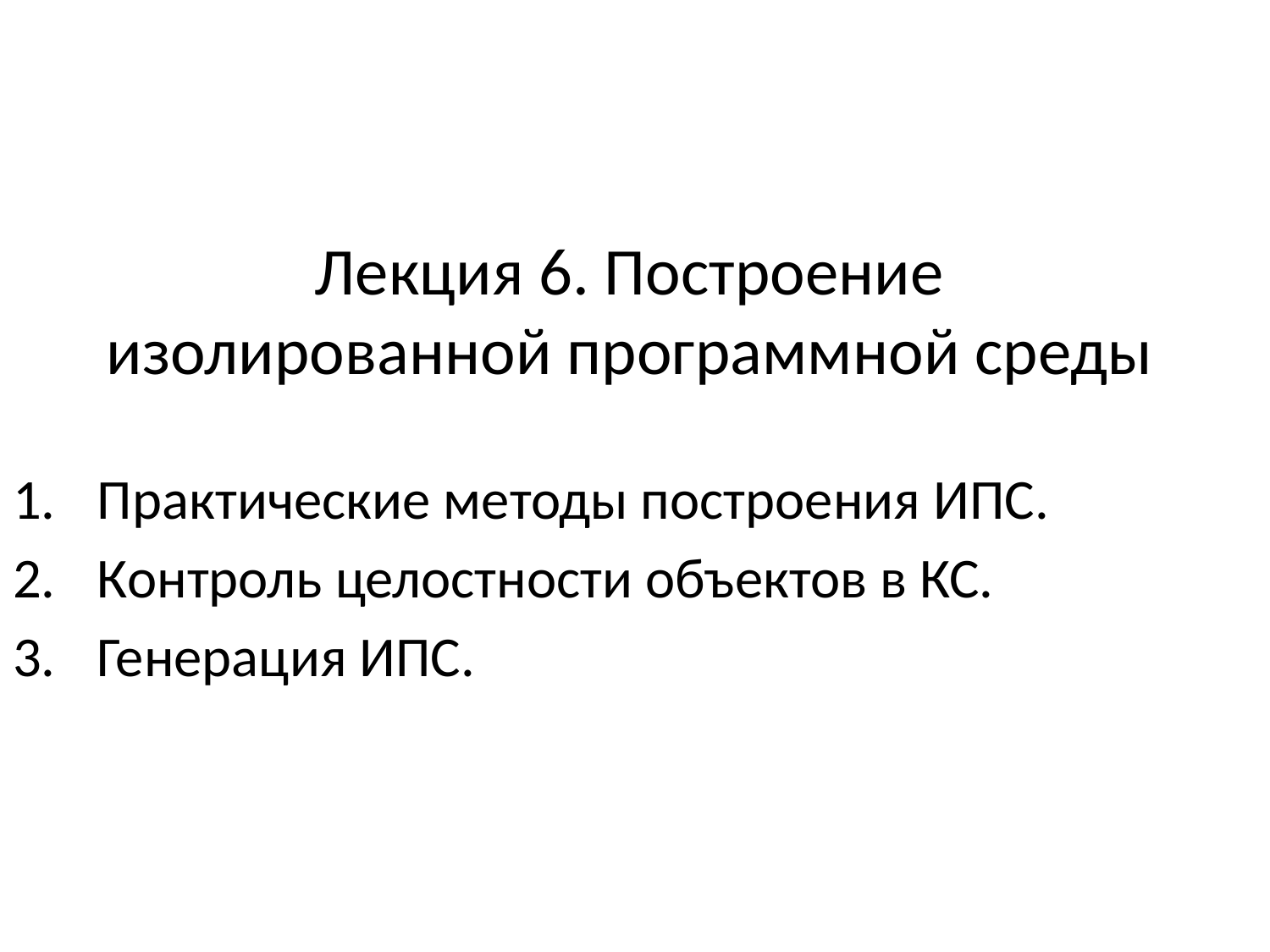

# Лекция 6. Построение изолированной программной среды
Практические методы построения ИПС.
Контроль целостности объектов в КС.
Генерация ИПС.